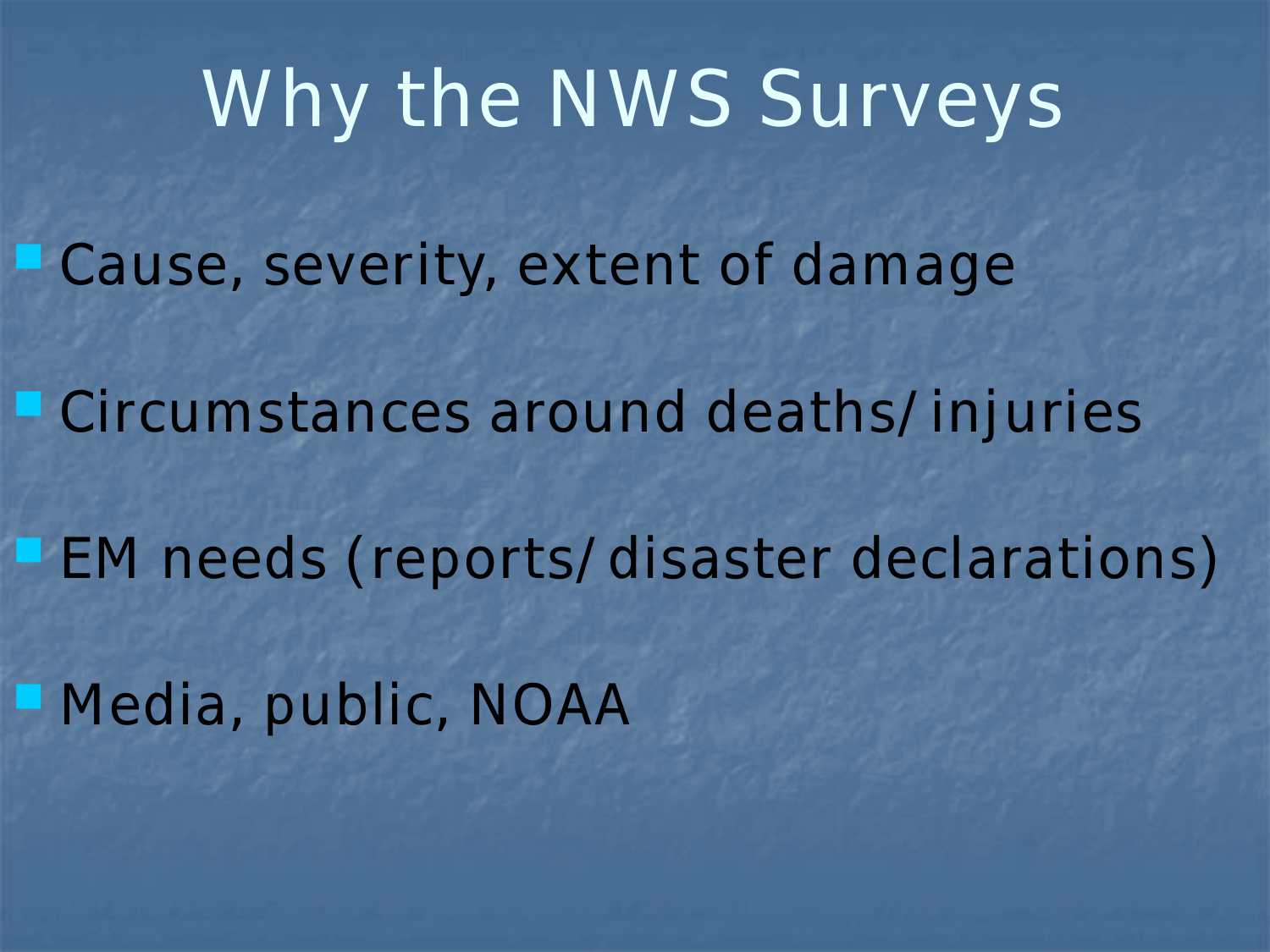

# Why the NWS Surveys
Cause, severity, extent of damage
Circumstances around deaths/injuries
EM needs (reports/disaster declarations)
Media, public, NOAA